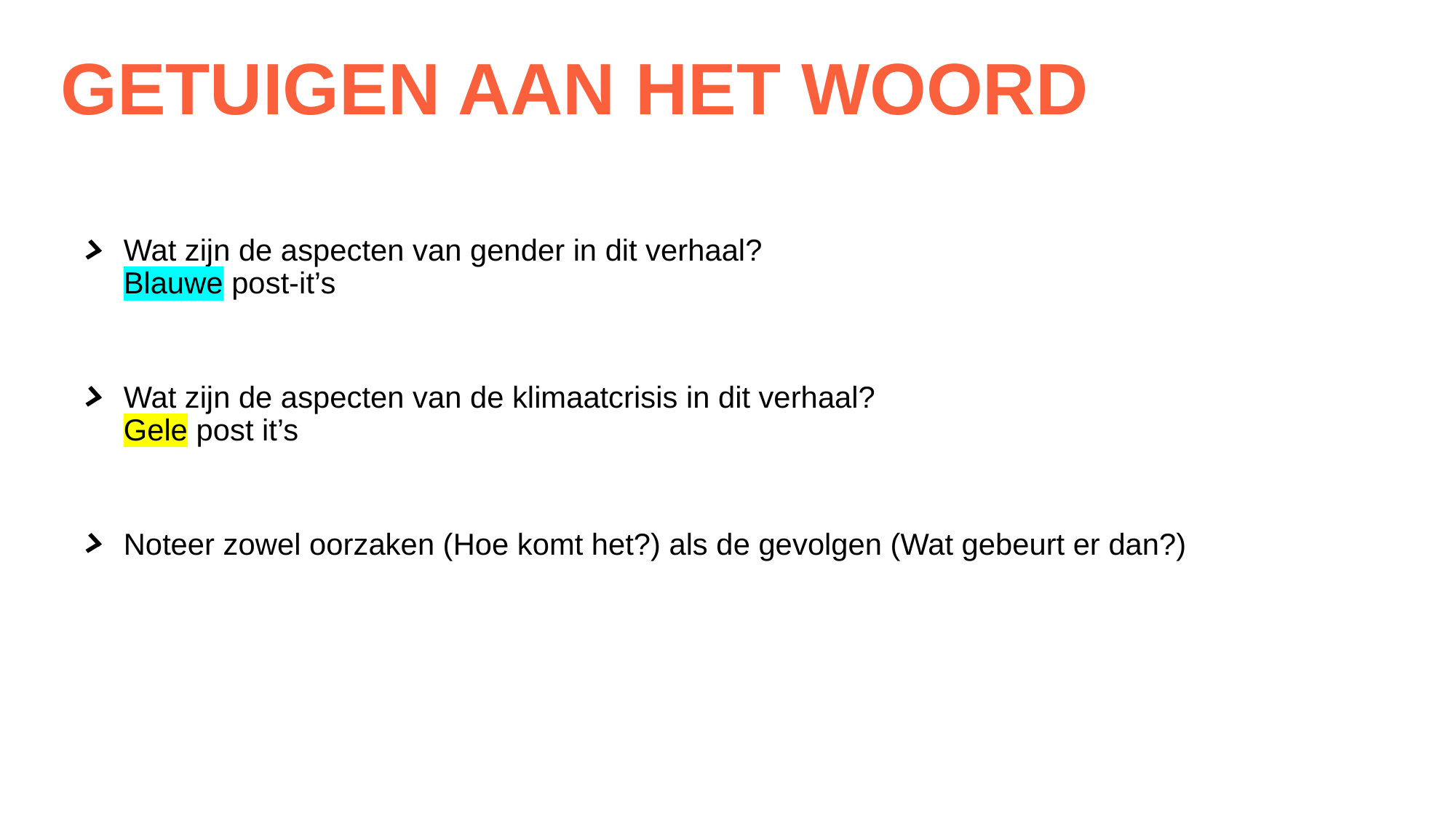

# GETUIGEN AAN HET WOORD
Wat zijn de aspecten van gender in dit verhaal?
Blauwe post-it’s

Wat zijn de aspecten van de klimaatcrisis in dit verhaal?
Gele post it’s

Noteer zowel oorzaken (Hoe komt het?) als de gevolgen (Wat gebeurt er dan?)